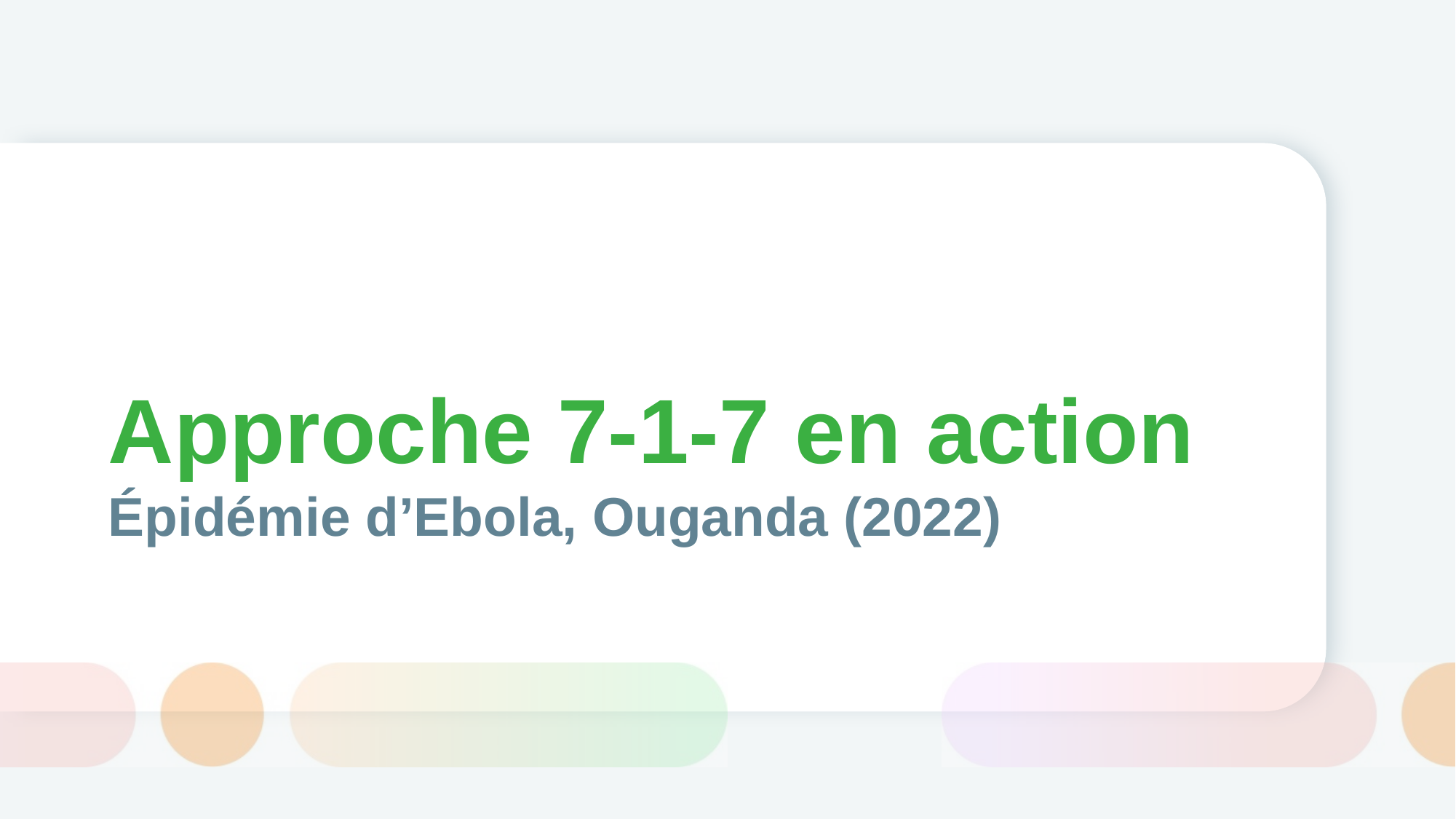

Approche 7-1-7 en action
Épidémie d’Ebola, Ouganda (2022)